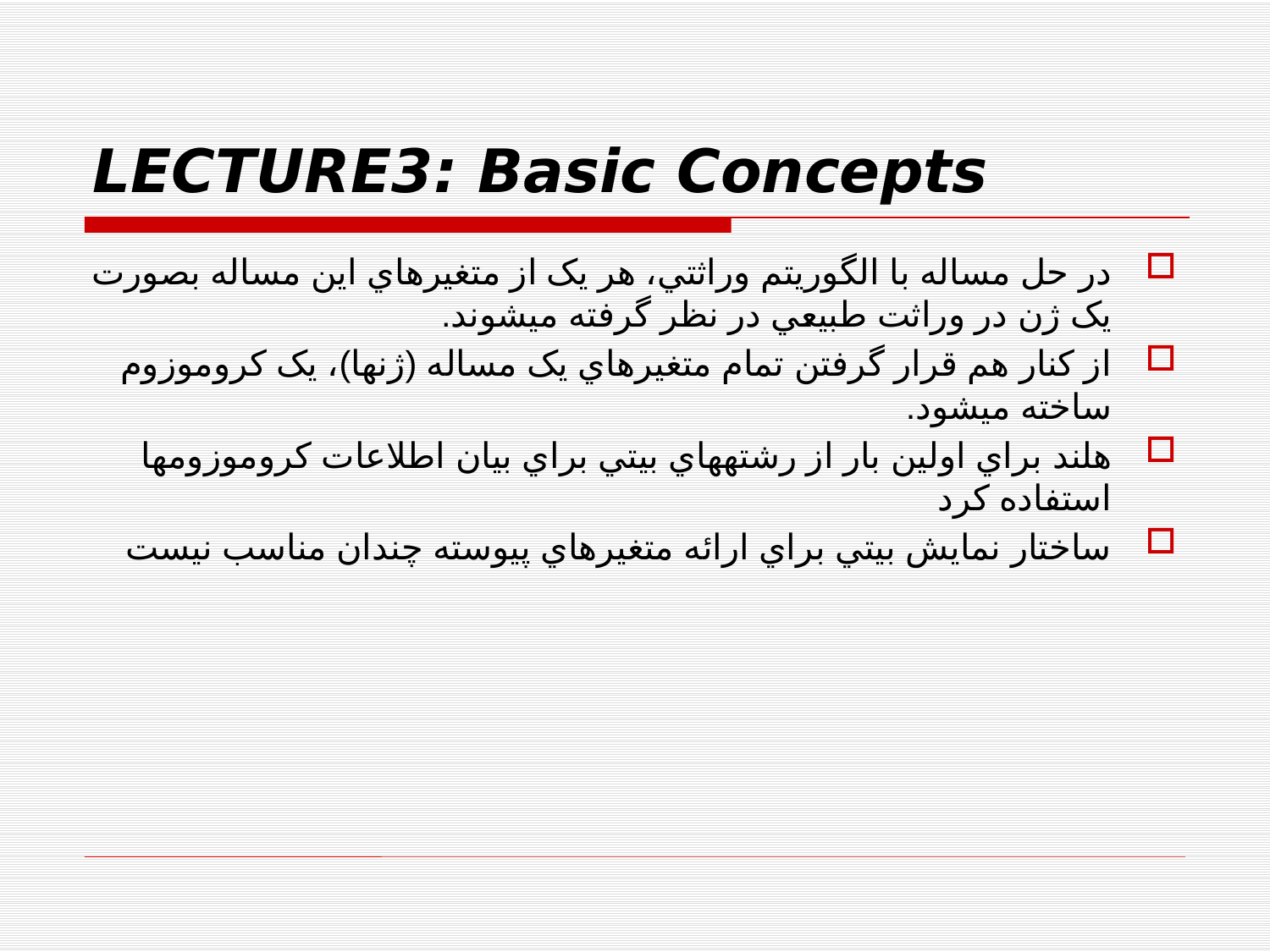

# LECTURE3: Basic Concepts
در حل مساله با الگوريتم وراثتي، هر يک از متغيرهاي اين مساله بصورت يک ژن در وراثت طبيعي در نظر گرفته مي­شوند.
از کنار هم قرار گرفتن تمام متغيرهاي يک مساله (ژنها)، يک کروموزوم ساخته مي­شود.
هلند براي اولين بار از رشته­هاي بيتي براي بيان اطلاعات کروموزومها استفاده کرد
ساختار نمايش بيتي براي ارائه متغيرهاي پيوسته چندان مناسب نيست